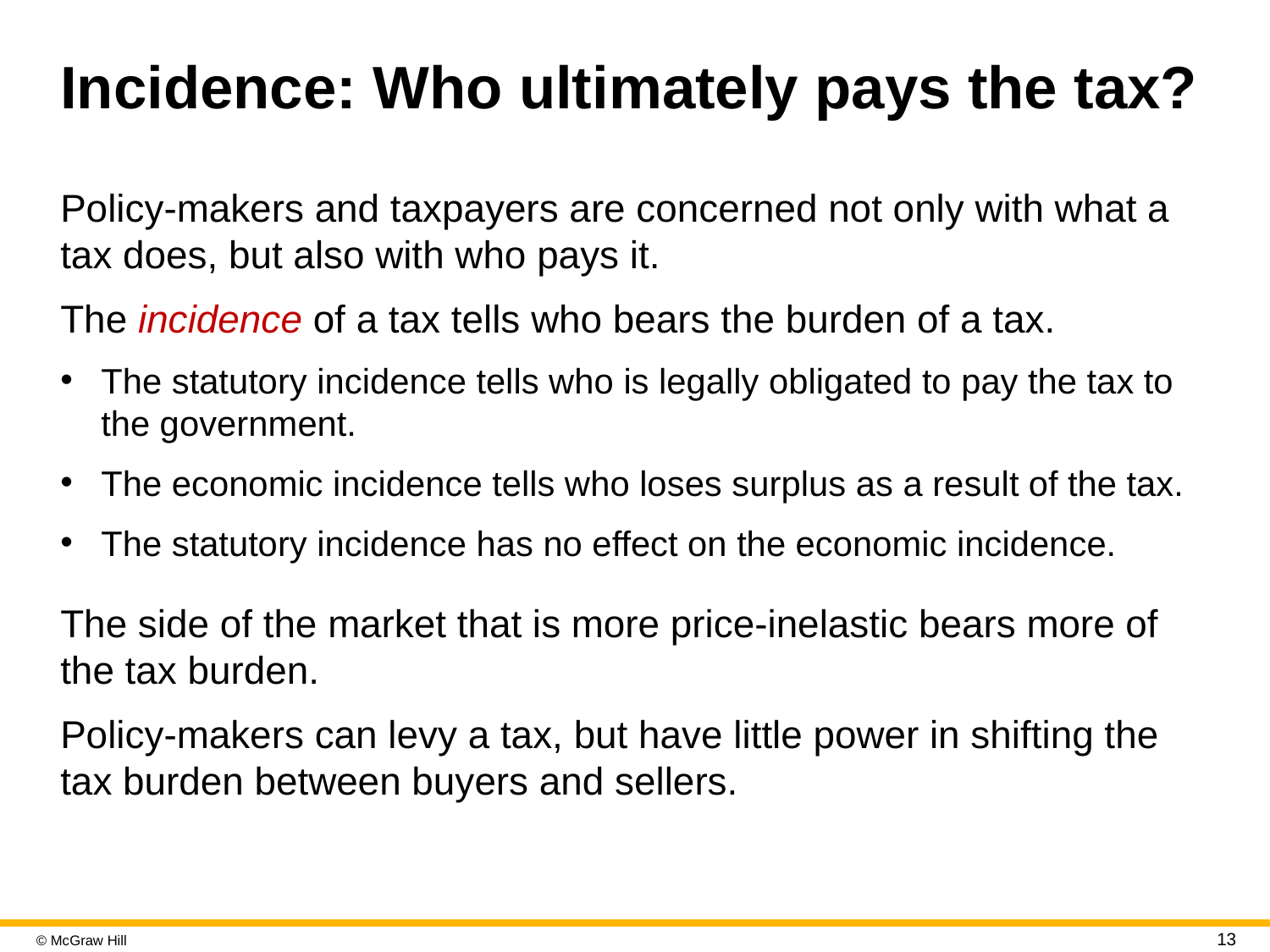

# Incidence: Who ultimately pays the tax?
Policy-makers and taxpayers are concerned not only with what a tax does, but also with who pays it.
The incidence of a tax tells who bears the burden of a tax.
The statutory incidence tells who is legally obligated to pay the tax to the government.
The economic incidence tells who loses surplus as a result of the tax.
The statutory incidence has no effect on the economic incidence.
The side of the market that is more price-inelastic bears more of the tax burden.
Policy-makers can levy a tax, but have little power in shifting the tax burden between buyers and sellers.